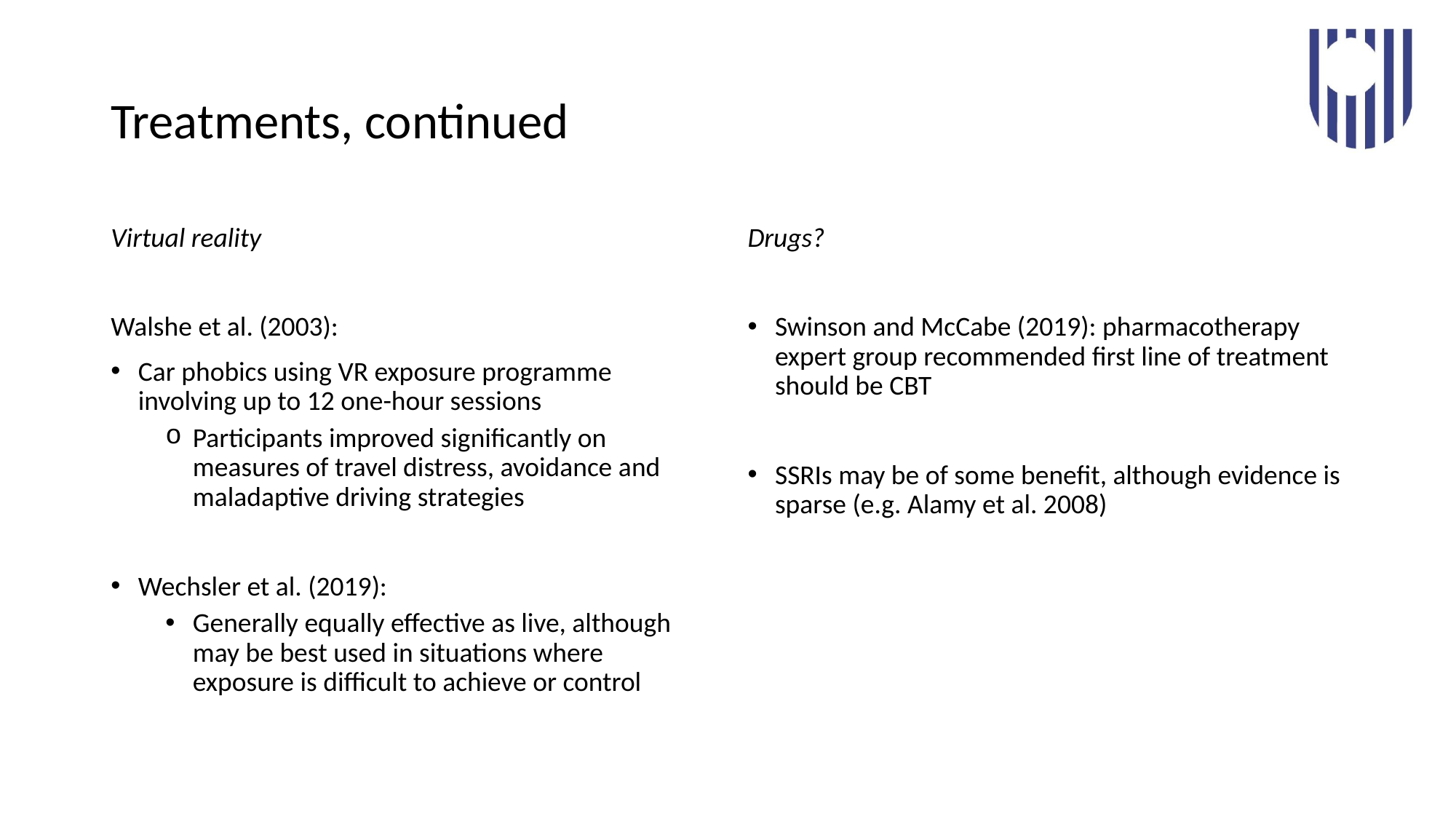

# Treatments, continued
Virtual reality

Walshe et al. (2003):
Car phobics using VR exposure programme involving up to 12 one-hour sessions
Participants improved significantly on measures of travel distress, avoidance and maladaptive driving strategies

Wechsler et al. (2019):
Generally equally effective as live, although may be best used in situations where exposure is difficult to achieve or control
Drugs?

Swinson and McCabe (2019): pharmacotherapy expert group recommended first line of treatment should be CBT

SSRIs may be of some benefit, although evidence is sparse (e.g. Alamy et al. 2008)